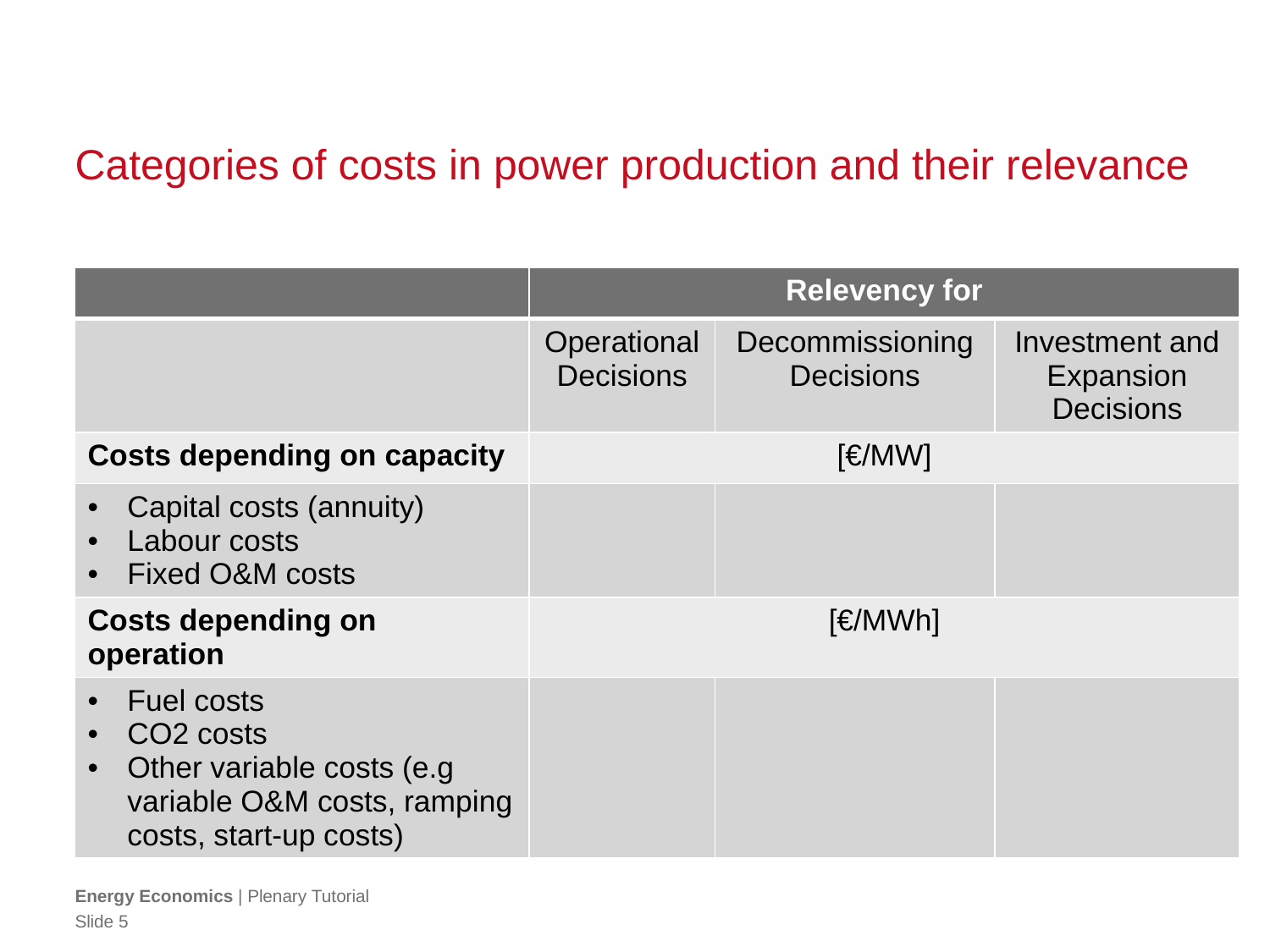

# Categories of costs in power production and their relevance
|  | Relevency for |  |  |
| --- | --- | --- | --- |
|  | Operational Decisions | Decommissioning Decisions | Investment and Expansion Decisions |
| Costs depending on capacity | [€/MW] |  |  |
| Capital costs (annuity) Labour costs Fixed O&M costs |  |  |  |
| Costs depending on operation | [€/MWh] |  |  |
| Fuel costs CO2 costs Other variable costs (e.g variable O&M costs, ramping costs, start-up costs) |  |  |  |
Energy Economics | Plenary Tutorial
Slide 5